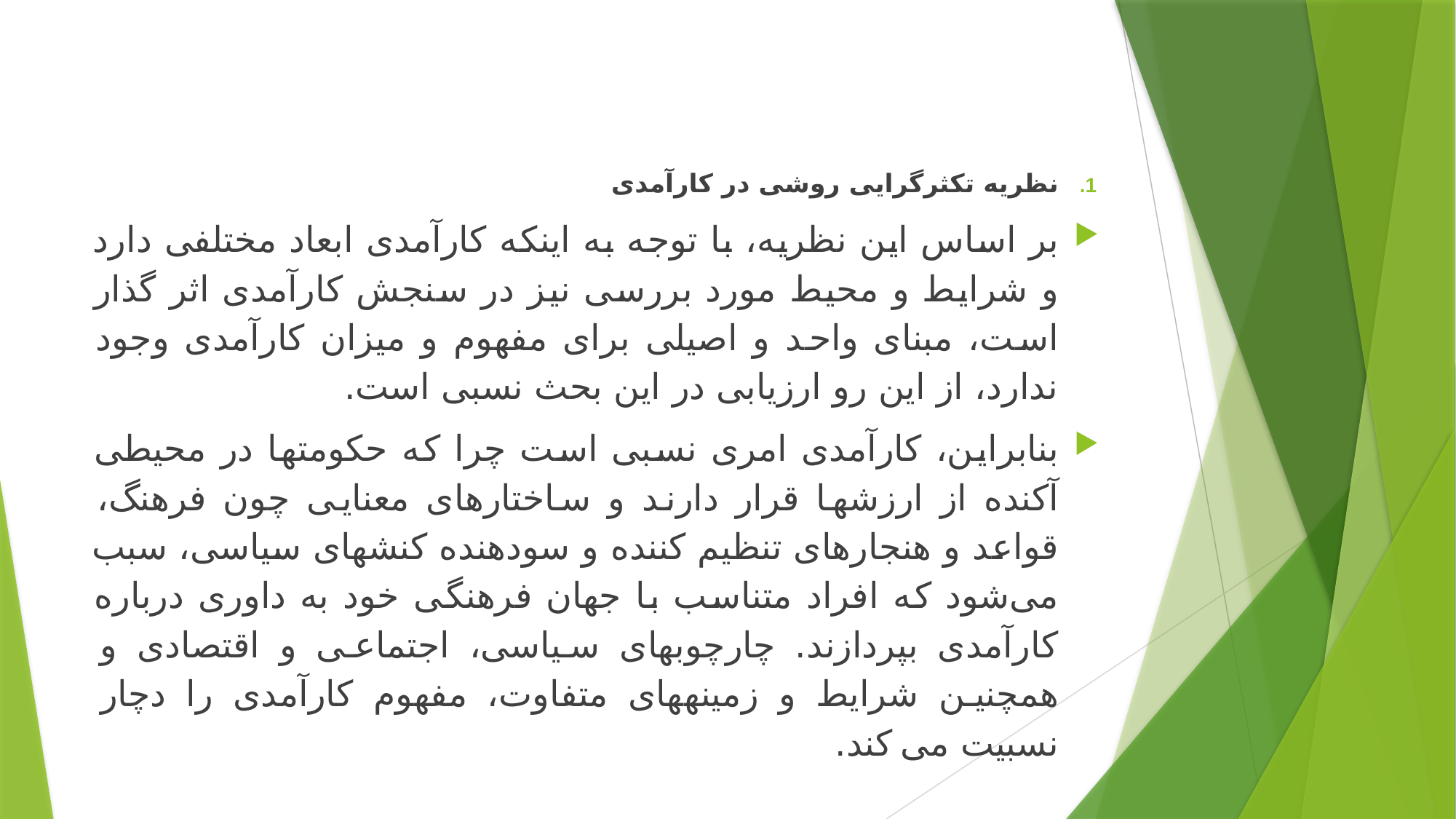

نظریه تکثرگرایی روشی در کارآمدی
بر اساس این نظریه، با توجه به اینکه کارآمدی ابعاد مختلفی دارد و شرایط و محیط مورد بررسی نیز در سنجش کارآمدی اثر گذار است، مبنای واحد و اصیلی برای مفهوم و میزان کارآمدی وجود ندارد، از این رو ارزیابی در این بحث نسبی است.
بنابراین، کارآمدی امری نسبی است چرا که حکومت­ها در محیطی آکنده­ از ارزش­ها قرار دارند و ساختارهای معنایی چون فرهنگ، قواعد و هنجارهای تنظیم کننده و سودهنده کنش­های سیاسی، سبب می‌شود که افراد متناسب با جهان فرهنگی خود به داوری درباره کارآمدی بپردازند. چارچوب­های سیاسی، اجتماعی و اقتصادی و همچنین شرایط و زمینه­های متفاوت، مفهوم کارآمدی را دچار نسبیت می کند.